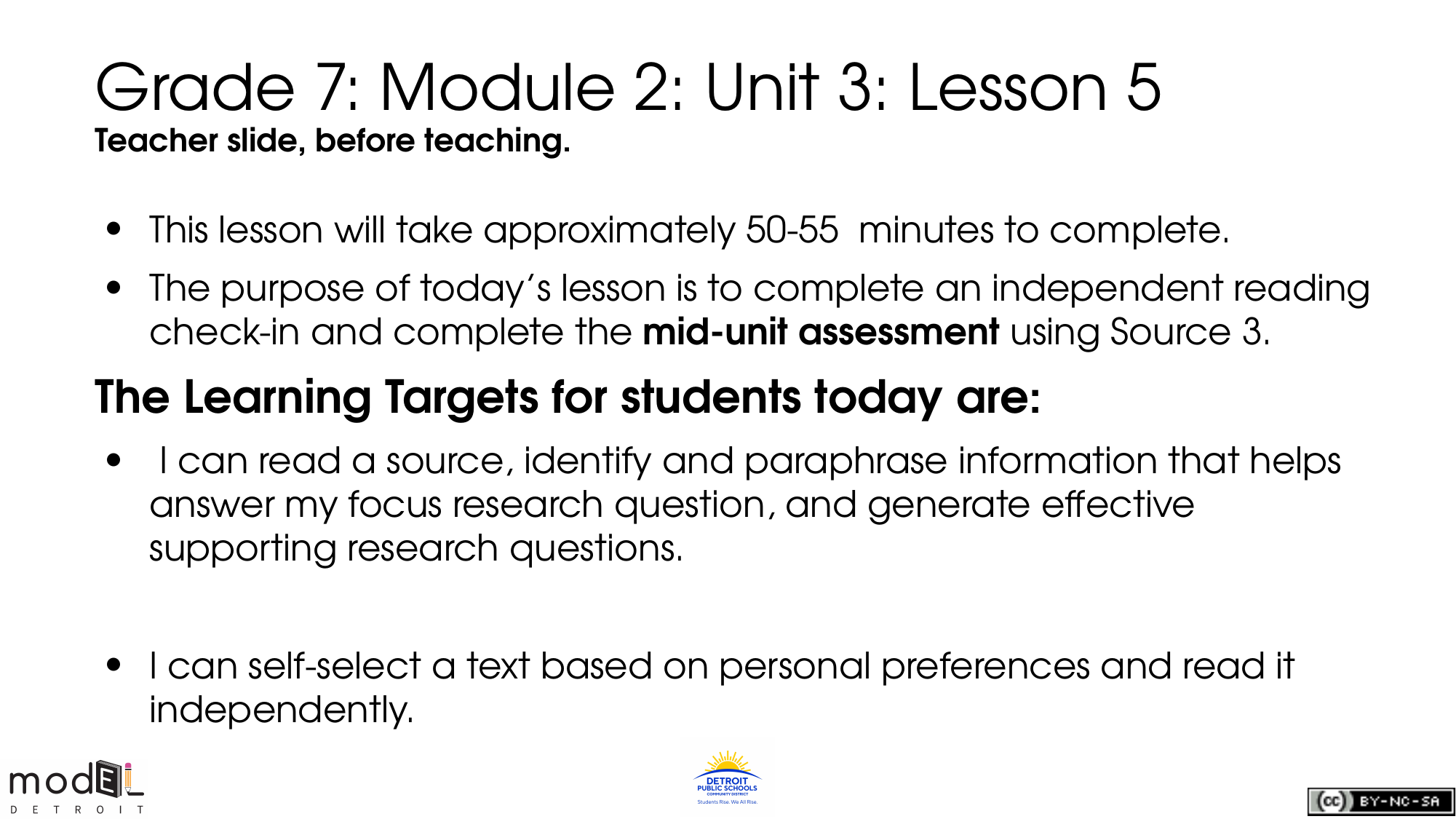

# Grade 7: Module 2: Unit 3: Lesson 5
Teacher slide, before teaching.
This lesson will take approximately 50-55  minutes to complete.
The purpose of today’s lesson is to complete an independent reading check-in and complete the mid-unit assessment using Source 3.
The Learning Targets for students today are:
 I can read a source, identify and paraphrase information that helps answer my focus research question, and generate effective supporting research questions.

I can self-select a text based on personal preferences and read it independently.